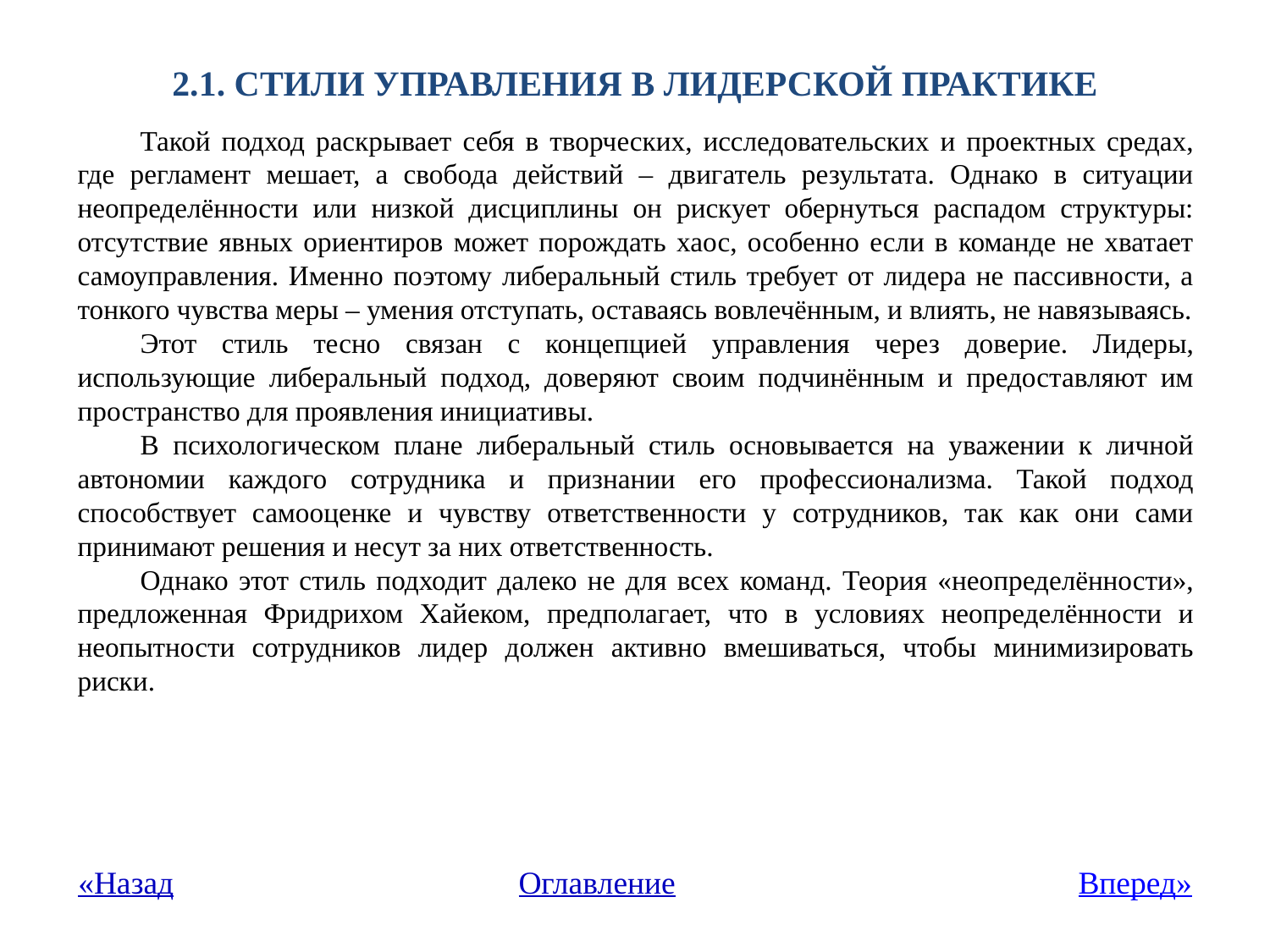

# 2.1. Стили УПРАВЛЕНИЯ В лидерсКОЙ ПРАКТИКЕ
Такой подход раскрывает себя в творческих, исследовательских и проектных средах, где регламент мешает, а свобода действий – двигатель результата. Однако в ситуации неопределённости или низкой дисциплины он рискует обернуться распадом структуры: отсутствие явных ориентиров может порождать хаос, особенно если в команде не хватает самоуправления. Именно поэтому либеральный стиль требует от лидера не пассивности, а тонкого чувства меры – умения отступать, оставаясь вовлечённым, и влиять, не навязываясь.
Этот стиль тесно связан с концепцией управления через доверие. Лидеры, использующие либеральный подход, доверяют своим подчинённым и предоставляют им пространство для проявления инициативы.
В психологическом плане либеральный стиль основывается на уважении к личной автономии каждого сотрудника и признании его профессионализма. Такой подход способствует самооценке и чувству ответственности у сотрудников, так как они сами принимают решения и несут за них ответственность.
Однако этот стиль подходит далеко не для всех команд. Теория «неопределённости», предложенная Фридрихом Хайеком, предполагает, что в условиях неопределённости и неопытности сотрудников лидер должен активно вмешиваться, чтобы минимизировать риски.

«Назад
Оглавление
Вперед»